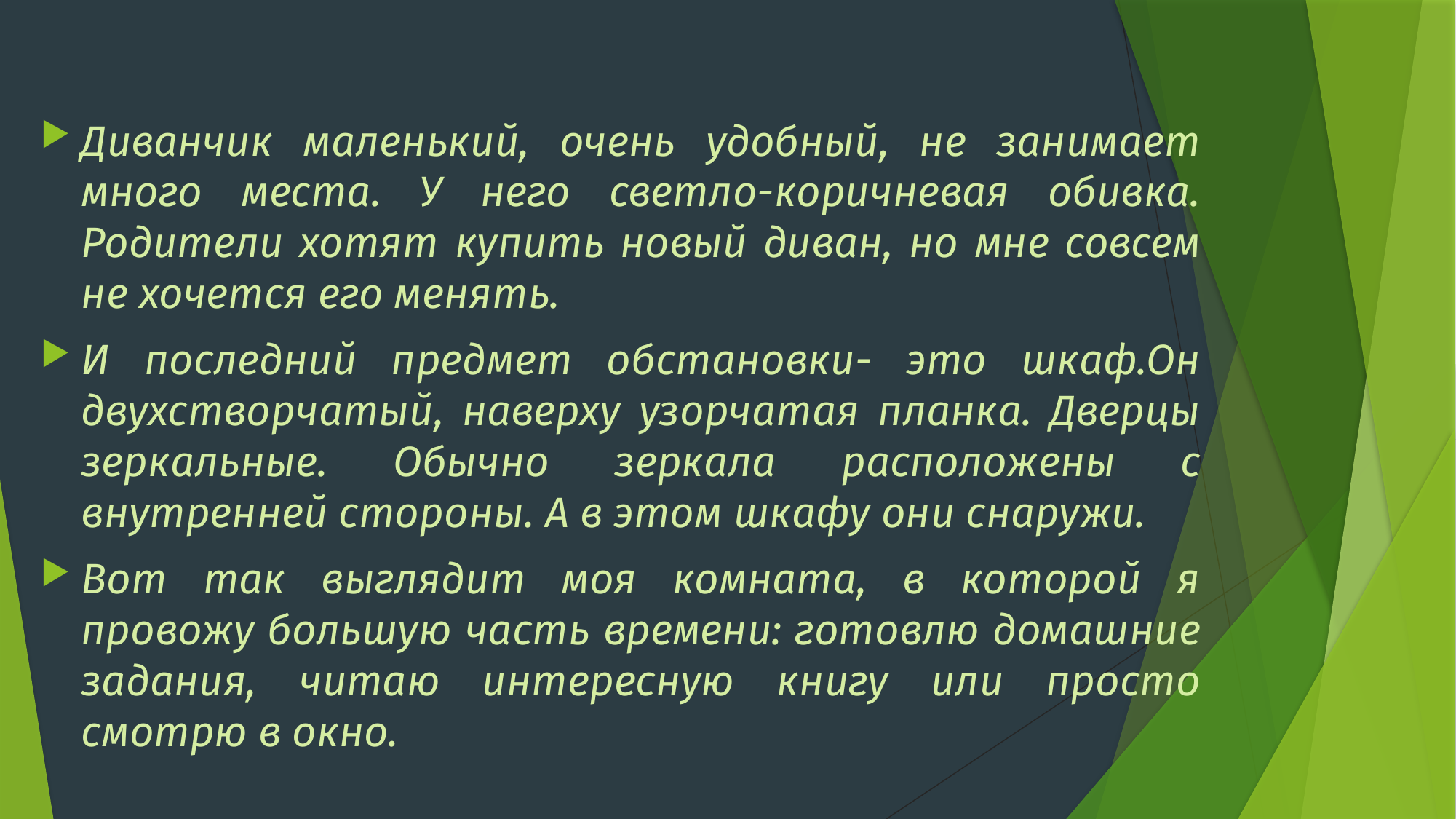

#
Диванчик маленький, очень удобный, не занимает много места. У него светло-коричневая обивка. Родители хотят купить новый диван, но мне совсем не хочется его менять.
И последний предмет обстановки- это шкаф.Он двухстворчатый, наверху узорчатая планка. Дверцы зеркальные. Обычно зеркала расположены с внутренней стороны. А в этом шкафу они снаружи.
Вот так выглядит моя комната, в которой я провожу большую часть времени: готовлю домашние задания, читаю интересную книгу или просто смотрю в окно.